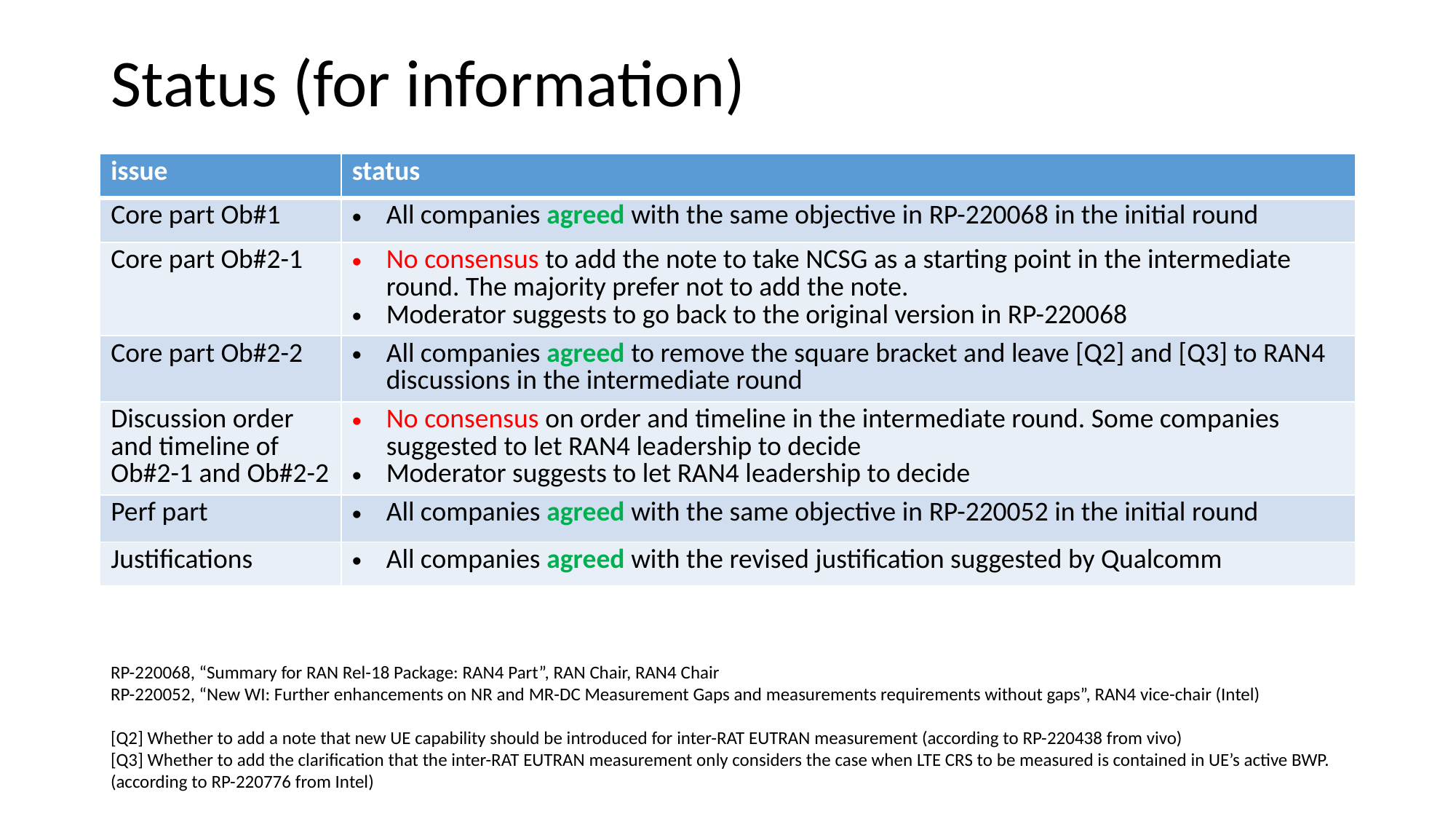

# Status (for information)
| issue | status |
| --- | --- |
| Core part Ob#1 | All companies agreed with the same objective in RP-220068 in the initial round |
| Core part Ob#2-1 | No consensus to add the note to take NCSG as a starting point in the intermediate round. The majority prefer not to add the note. Moderator suggests to go back to the original version in RP-220068 |
| Core part Ob#2-2 | All companies agreed to remove the square bracket and leave [Q2] and [Q3] to RAN4 discussions in the intermediate round |
| Discussion order and timeline of Ob#2-1 and Ob#2-2 | No consensus on order and timeline in the intermediate round. Some companies suggested to let RAN4 leadership to decide Moderator suggests to let RAN4 leadership to decide |
| Perf part | All companies agreed with the same objective in RP-220052 in the initial round |
| Justifications | All companies agreed with the revised justification suggested by Qualcomm |
RP-220068, “Summary for RAN Rel-18 Package: RAN4 Part”, RAN Chair, RAN4 Chair
RP-220052, “New WI: Further enhancements on NR and MR-DC Measurement Gaps and measurements requirements without gaps”, RAN4 vice-chair (Intel)

[Q2] Whether to add a note that new UE capability should be introduced for inter-RAT EUTRAN measurement (according to RP-220438 from vivo)
[Q3] Whether to add the clarification that the inter-RAT EUTRAN measurement only considers the case when LTE CRS to be measured is contained in UE’s active BWP. (according to RP-220776 from Intel)